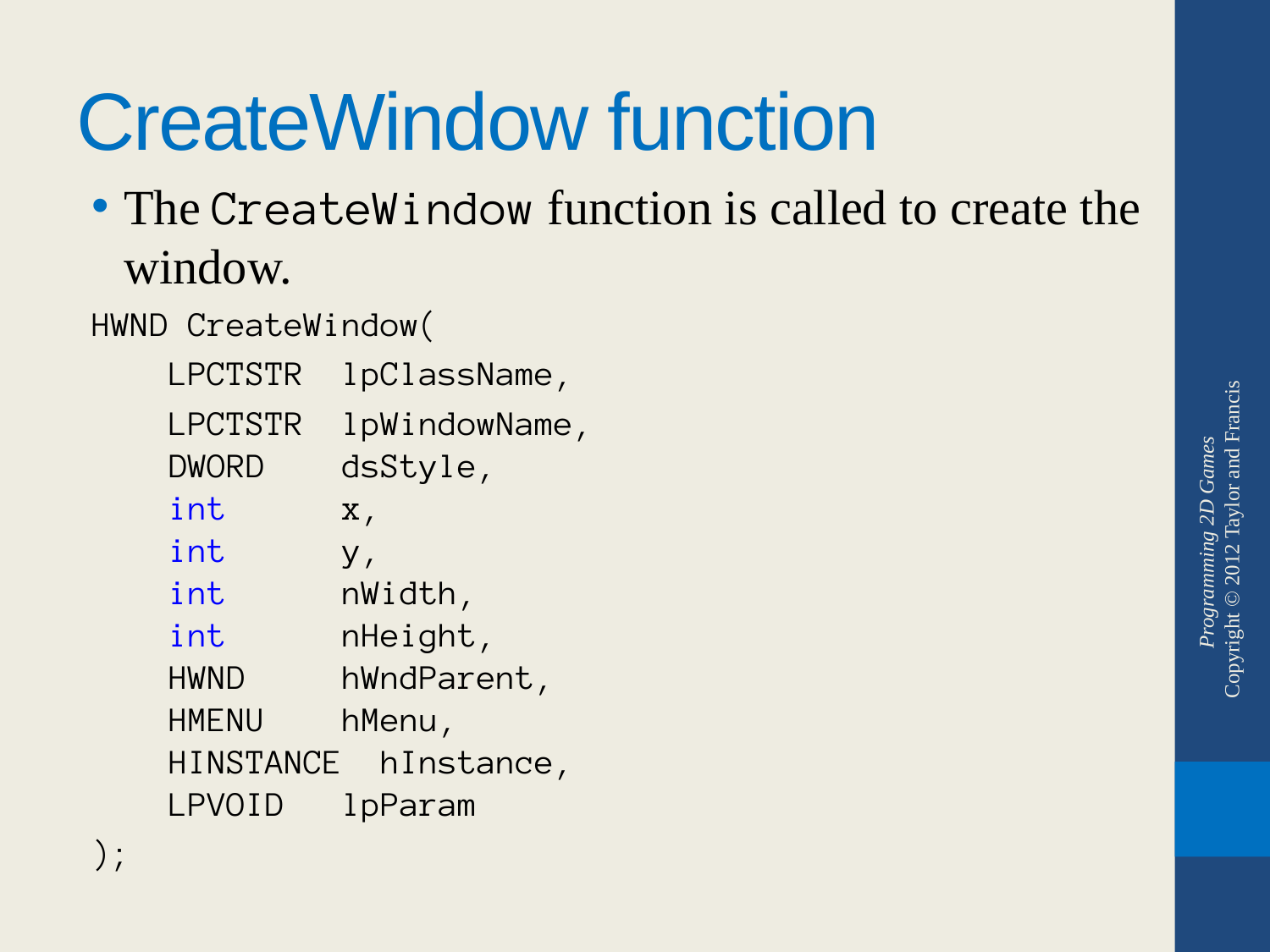

# CreateWindow function
The CreateWindow function is called to create the window.
HWND CreateWindow(
    LPCTSTR  lpClassName,
    LPCTSTR  lpWindowName,
    DWORD    dsStyle,
    int      x,
    int      y,
    int      nWidth,
    int      nHeight,
    HWND     hWndParent,
    HMENU    hMenu,
    HINSTANCE  hInstance,
    LPVOID   lpParam
);
Programming 2D Games
Copyright © 2012 Taylor and Francis